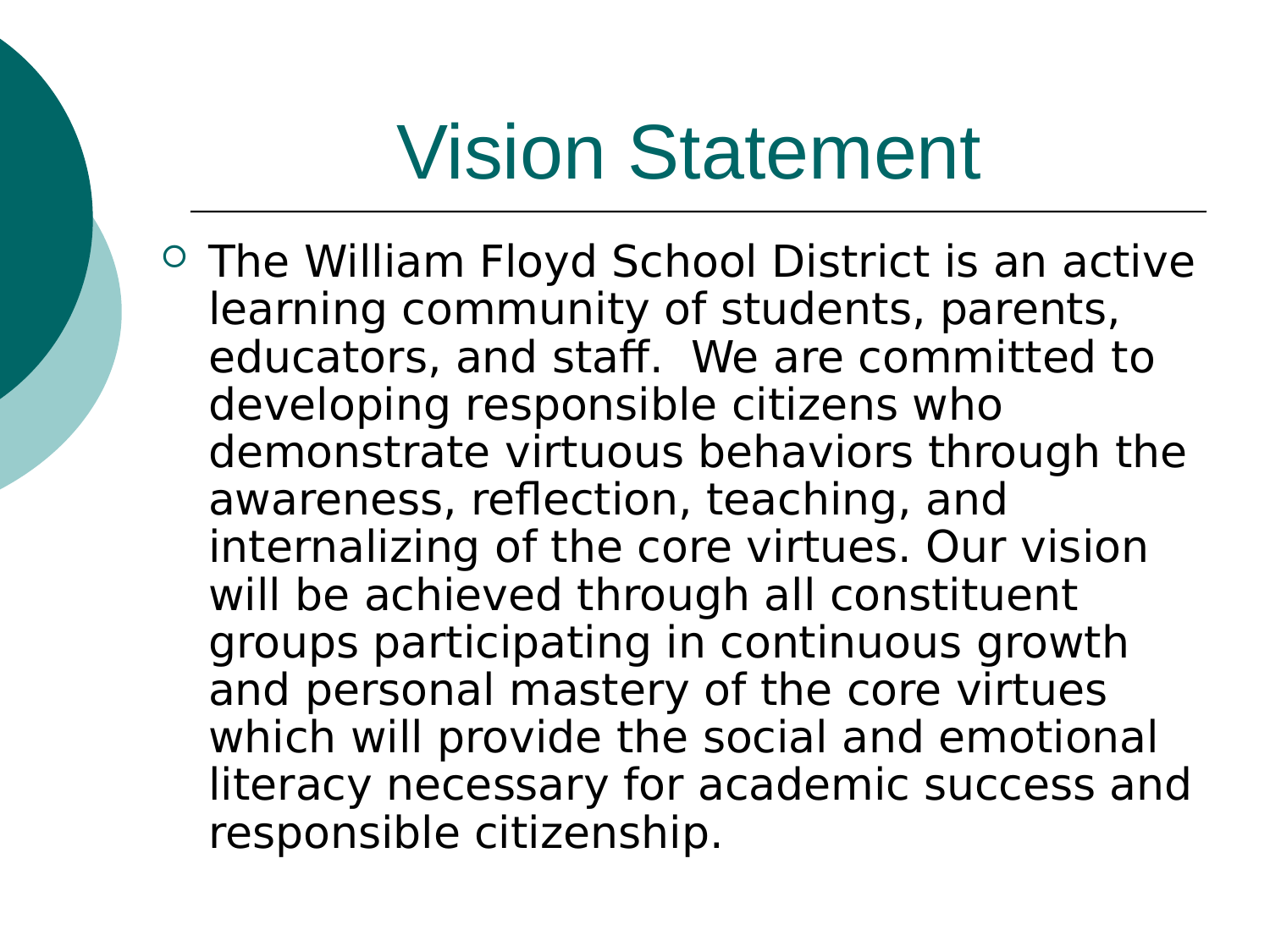

# Vision Statement
The William Floyd School District is an active learning community of students, parents, educators, and staff.  We are committed to developing responsible citizens who demonstrate virtuous behaviors through the awareness, reflection, teaching, and internalizing of the core virtues. Our vision will be achieved through all constituent groups participating in continuous growth and personal mastery of the core virtues which will provide the social and emotional literacy necessary for academic success and responsible citizenship.